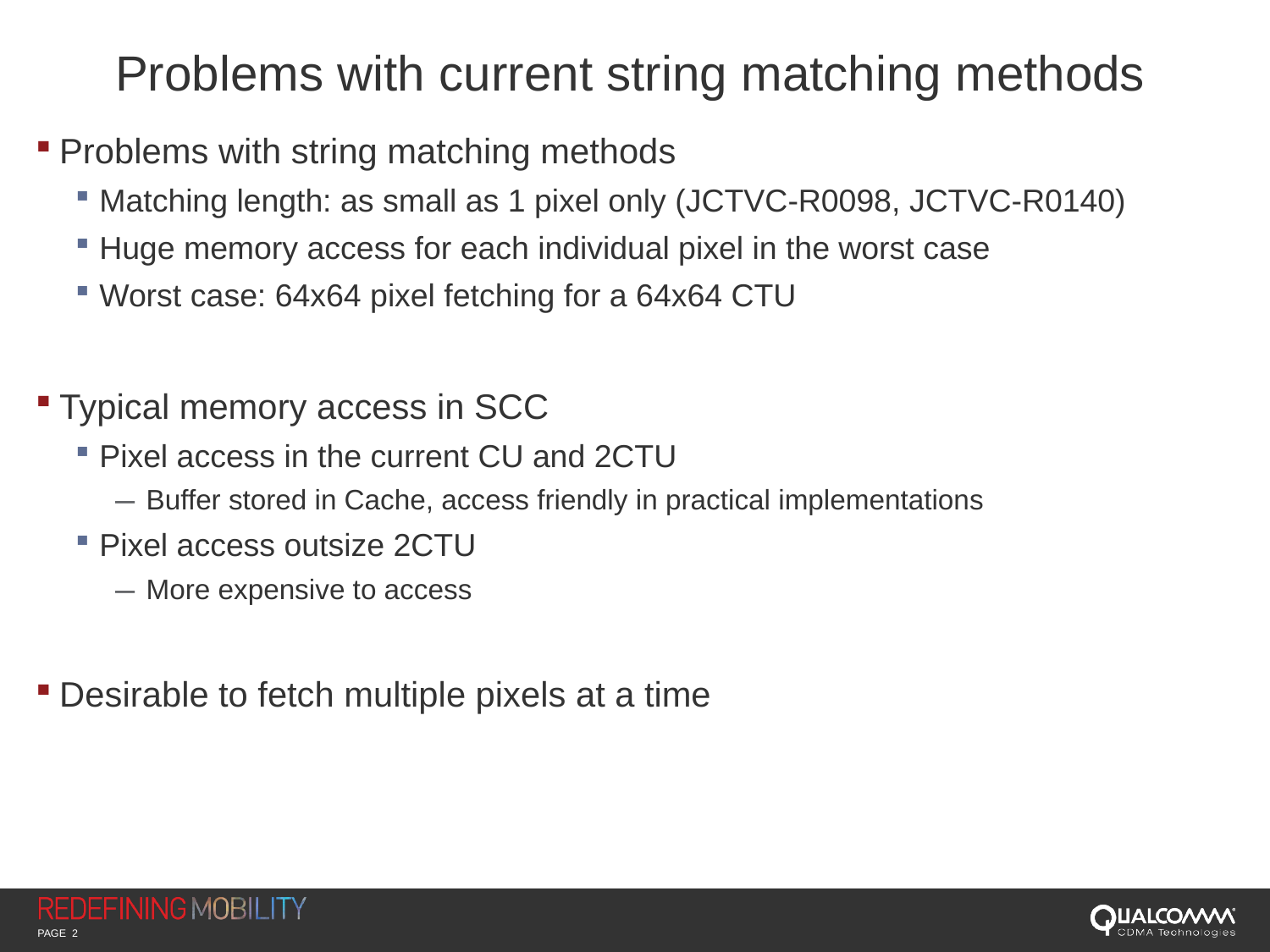

# Problems with current string matching methods
Problems with string matching methods
Matching length: as small as 1 pixel only (JCTVC-R0098, JCTVC-R0140)
Huge memory access for each individual pixel in the worst case
Worst case: 64x64 pixel fetching for a 64x64 CTU

Typical memory access in SCC
Pixel access in the current CU and 2CTU
Buffer stored in Cache, access friendly in practical implementations
Pixel access outsize 2CTU
More expensive to access

Desirable to fetch multiple pixels at a time